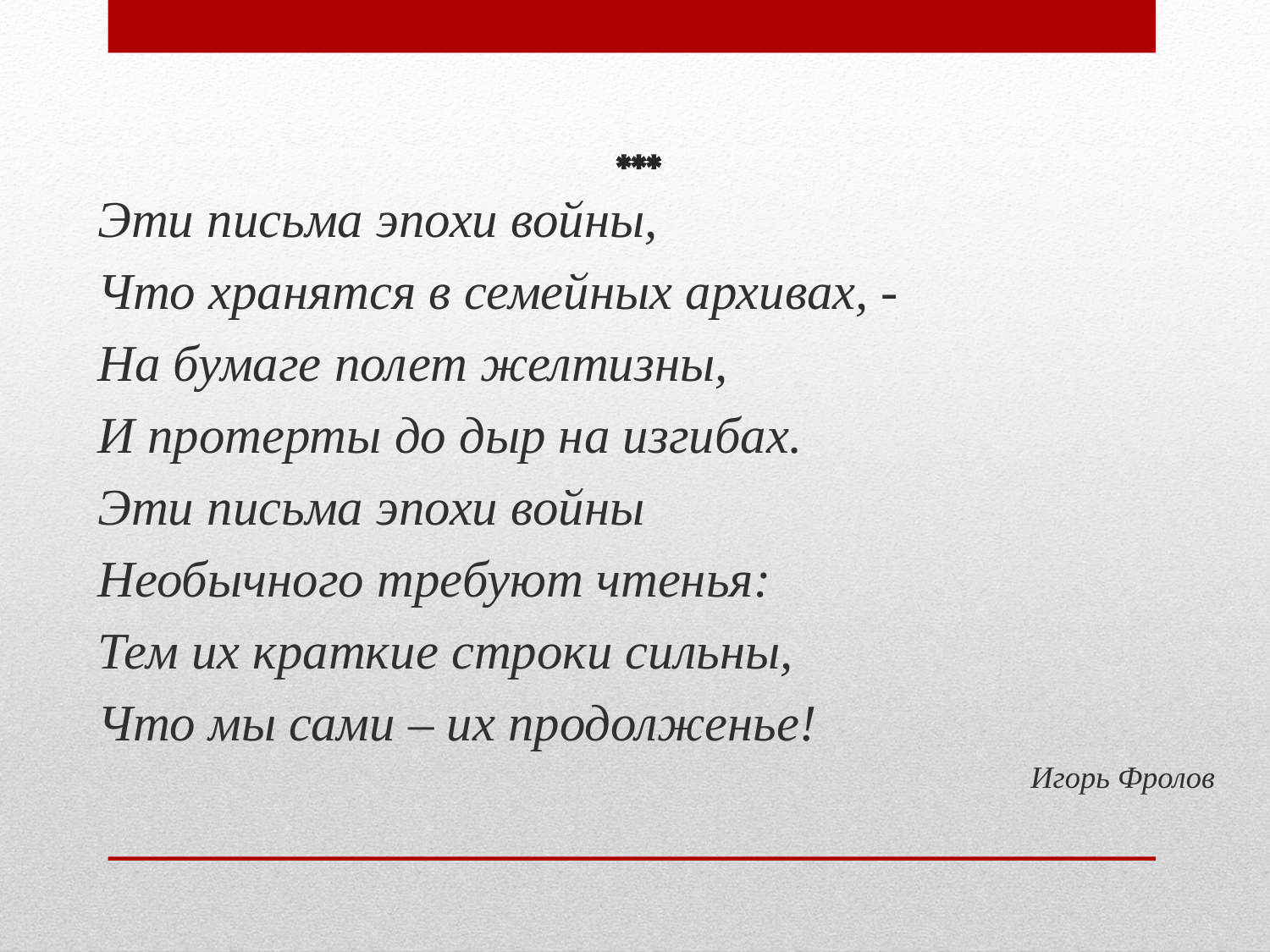

# ***
Эти письма эпохи войны,
Что хранятся в семейных архивах, -
На бумаге полет желтизны,
И протерты до дыр на изгибах.
Эти письма эпохи войны
Необычного требуют чтенья:
Тем их краткие строки сильны,
Что мы сами – их продолженье!
Игорь Фролов